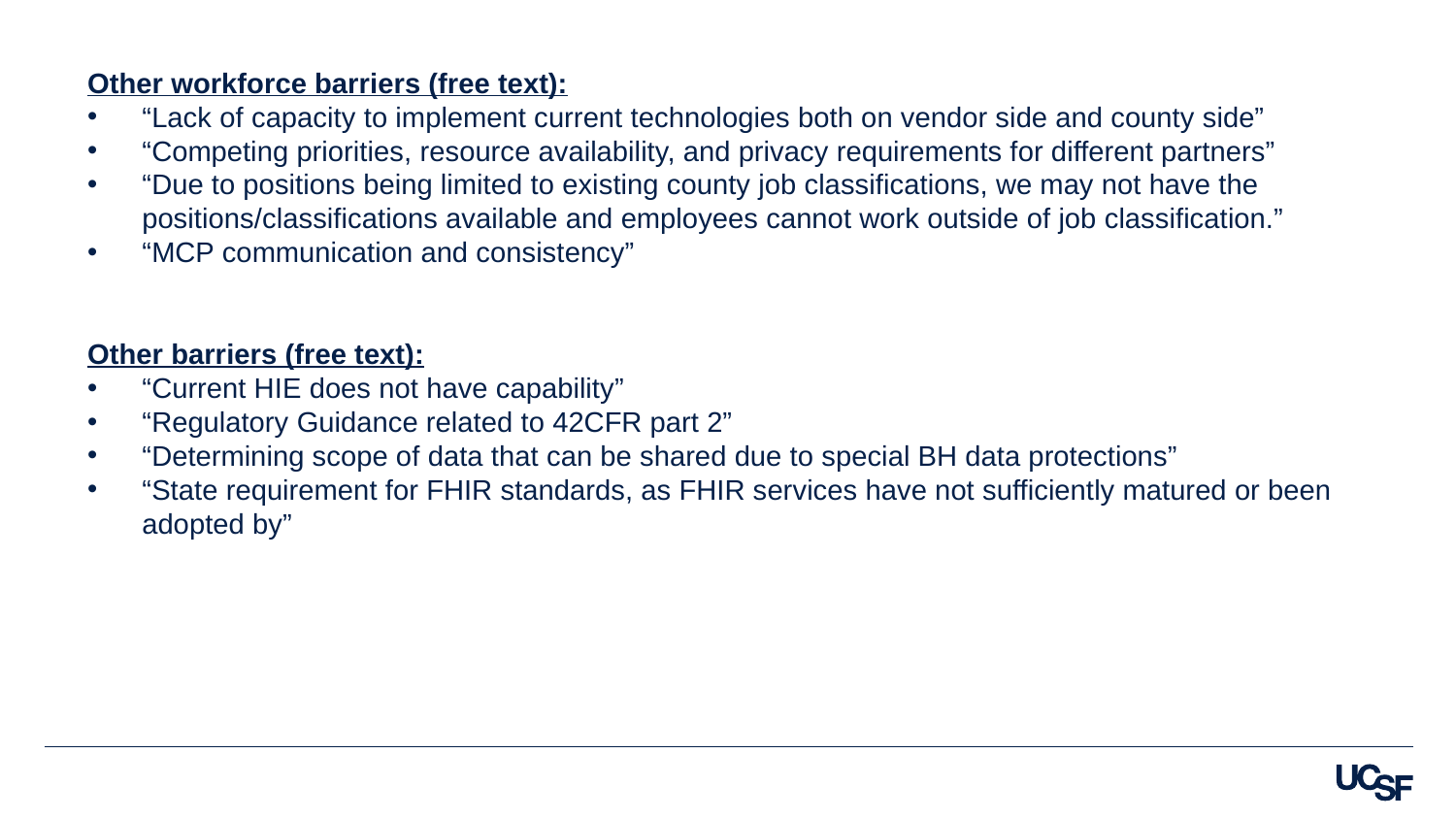

Other workforce barriers (free text):
“Lack of capacity to implement current technologies both on vendor side and county side”
“Competing priorities, resource availability, and privacy requirements for different partners”
“Due to positions being limited to existing county job classifications, we may not have the positions/classifications available and employees cannot work outside of job classification.”
“MCP communication and consistency”

Other barriers (free text):
“Current HIE does not have capability”
“Regulatory Guidance related to 42CFR part 2”
“Determining scope of data that can be shared due to special BH data protections”
“State requirement for FHIR standards, as FHIR services have not sufficiently matured or been adopted by”